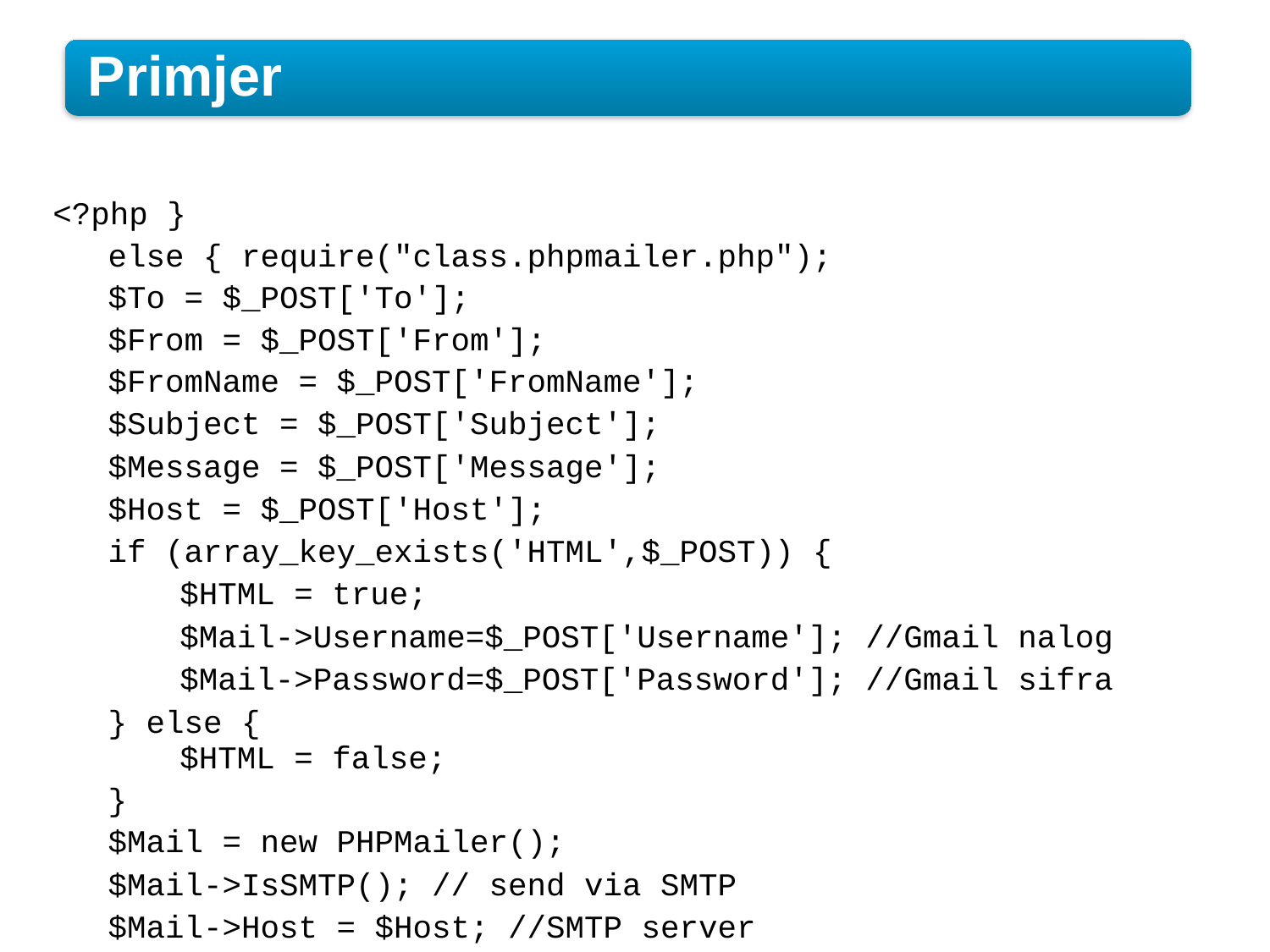

Primjer
<?php }
else { require("class.phpmailer.php");
$To = $_POST['To'];
$From = $_POST['From'];
$FromName = $_POST['FromName'];
$Subject = $_POST['Subject'];
$Message = $_POST['Message'];
$Host = $_POST['Host'];
if (array_key_exists('HTML',$_POST)) {
$HTML = true;
$Mail->Username=$_POST['Username']; //Gmail nalog
$Mail->Password=$_POST['Password']; //Gmail sifra
} else {
$HTML = false;
}
$Mail = new PHPMailer();
$Mail->IsSMTP(); // send via SMTP
$Mail->Host = $Host; //SMTP server